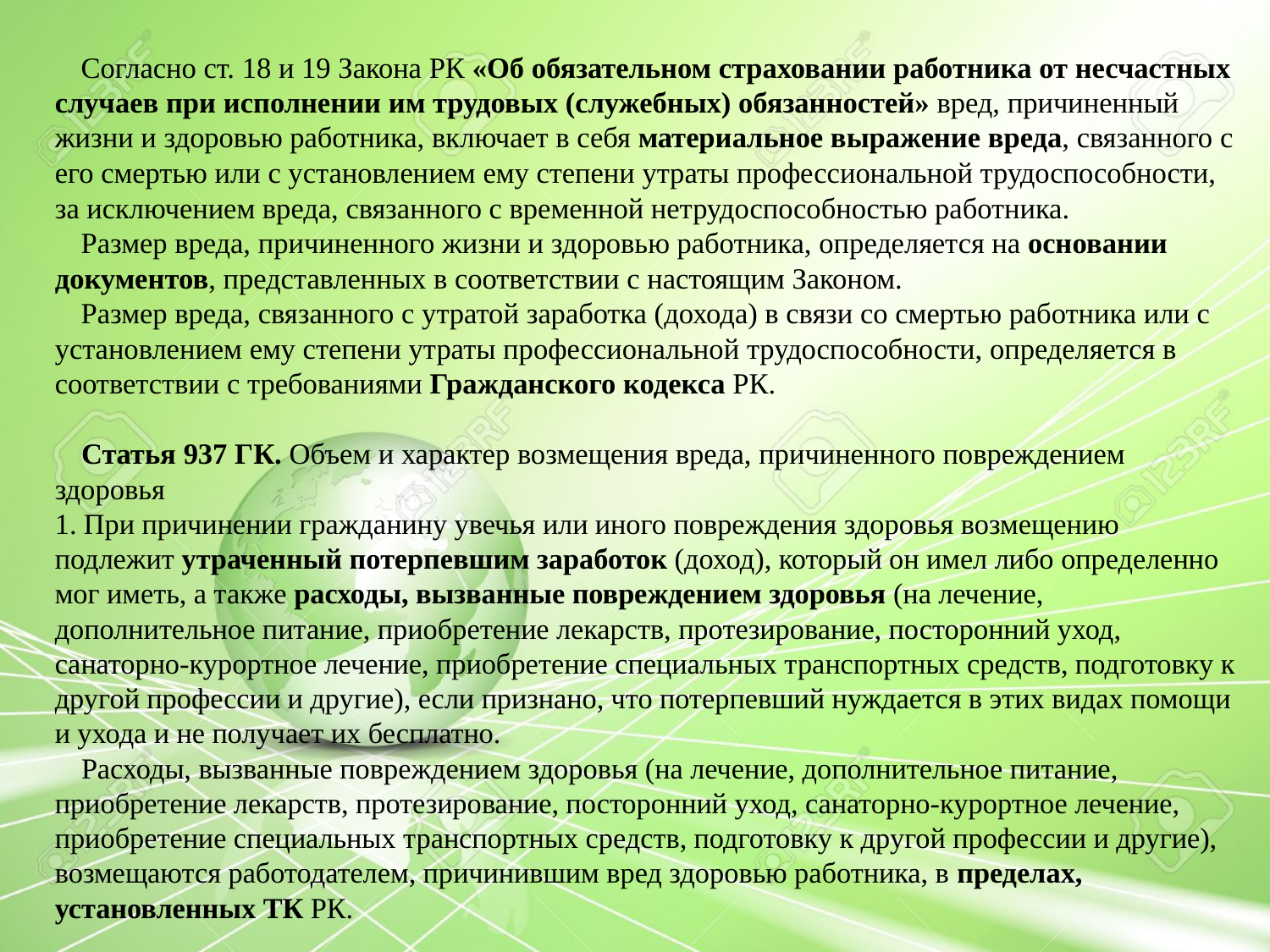

Согласно ст. 18 и 19 Закона РК «Об обязательном страховании работника от несчастных случаев при исполнении им трудовых (служебных) обязанностей» вред, причиненный жизни и здоровью работника, включает в себя материальное выражение вреда, связанного с его смертью или с установлением ему степени утраты профессиональной трудоспособности, за исключением вреда, связанного с временной нетрудоспособностью работника.
Размер вреда, причиненного жизни и здоровью работника, определяется на основании документов, представленных в соответствии с настоящим Законом.
Размер вреда, связанного с утратой заработка (дохода) в связи со смертью работника или с установлением ему степени утраты профессиональной трудоспособности, определяется в соответствии с требованиями Гражданского кодекса РК.

Статья 937 ГК. Объем и характер возмещения вреда, причиненного повреждением здоровья
1. При причинении гражданину увечья или иного повреждения здоровья возмещению подлежит утраченный потерпевшим заработок (доход), который он имел либо определенно мог иметь, а также расходы, вызванные повреждением здоровья (на лечение, дополнительное питание, приобретение лекарств, протезирование, посторонний уход, санаторно-курортное лечение, приобретение специальных транспортных средств, подготовку к другой профессии и другие), если признано, что потерпевший нуждается в этих видах помощи и ухода и не получает их бесплатно.
Расходы, вызванные повреждением здоровья (на лечение, дополнительное питание, приобретение лекарств, протезирование, посторонний уход, санаторно-курортное лечение, приобретение специальных транспортных средств, подготовку к другой профессии и другие), возмещаются работодателем, причинившим вред здоровью работника, в пределах, установленных ТК РК.